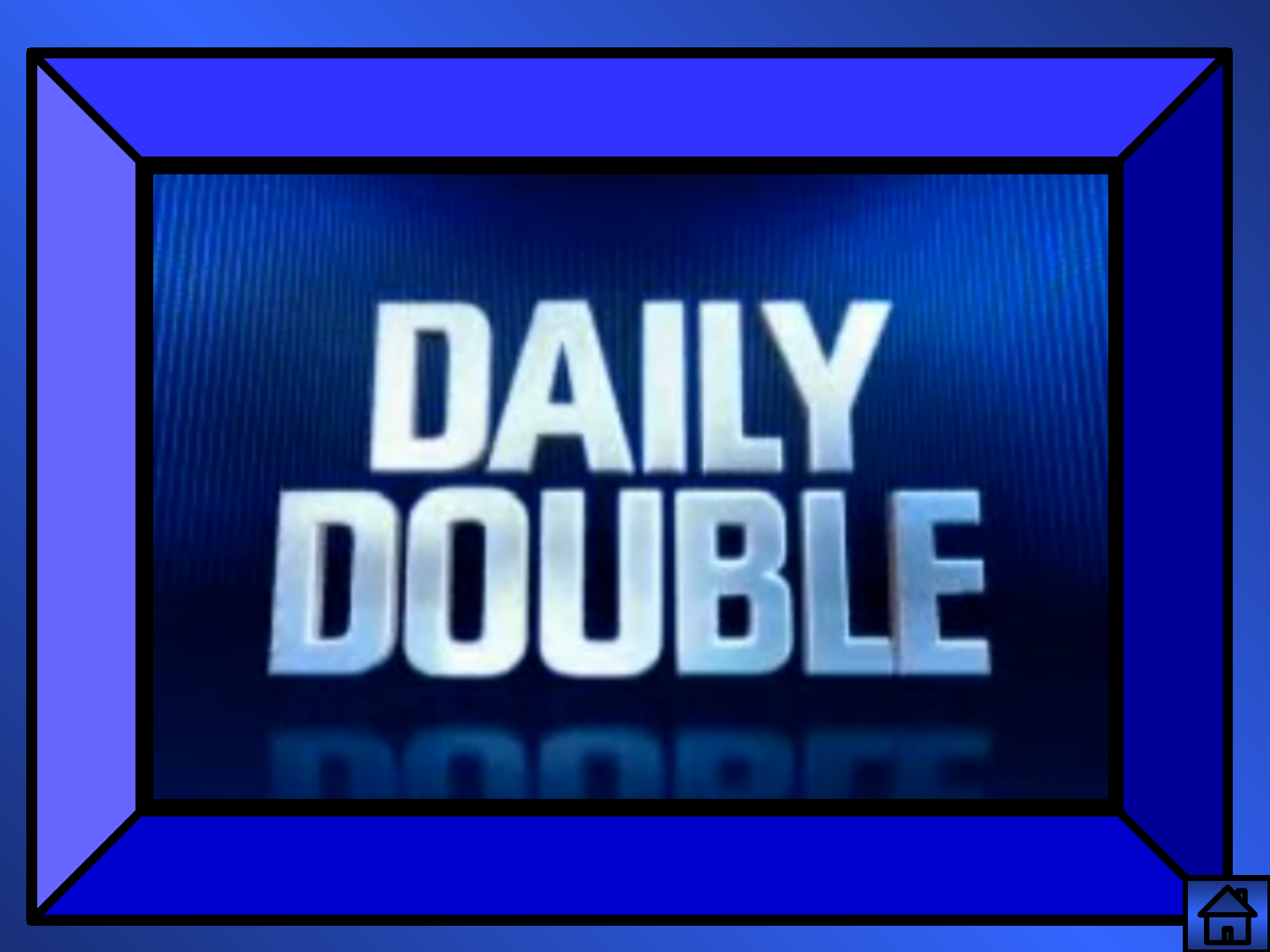

El reportero se
considera imparcial, pero
no es cierto.